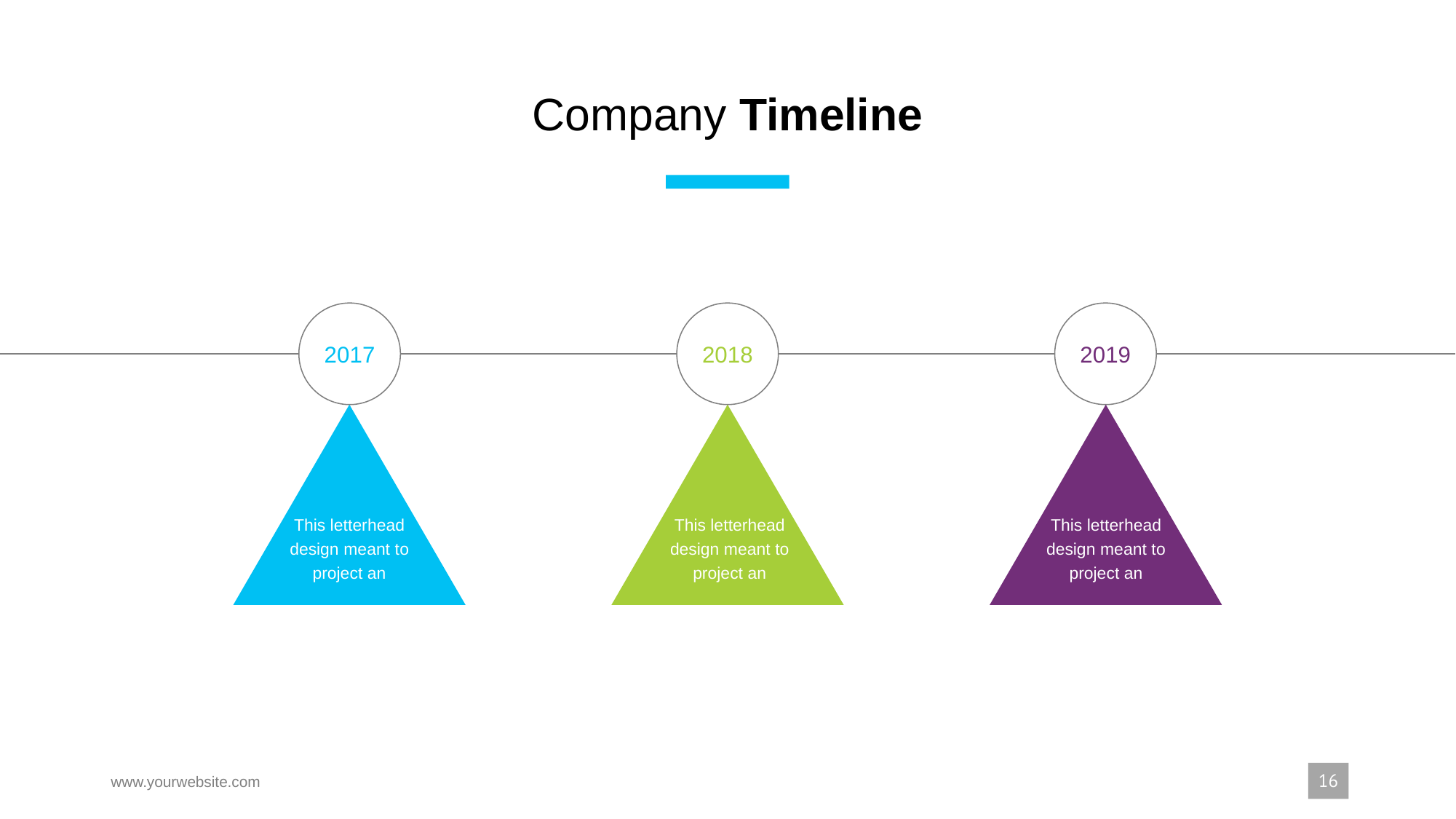

Company Timeline

2017

2018

2019

This letterhead design meant to project an
This letterhead design meant to project an
This letterhead design meant to project an
16
www.yourwebsite.com